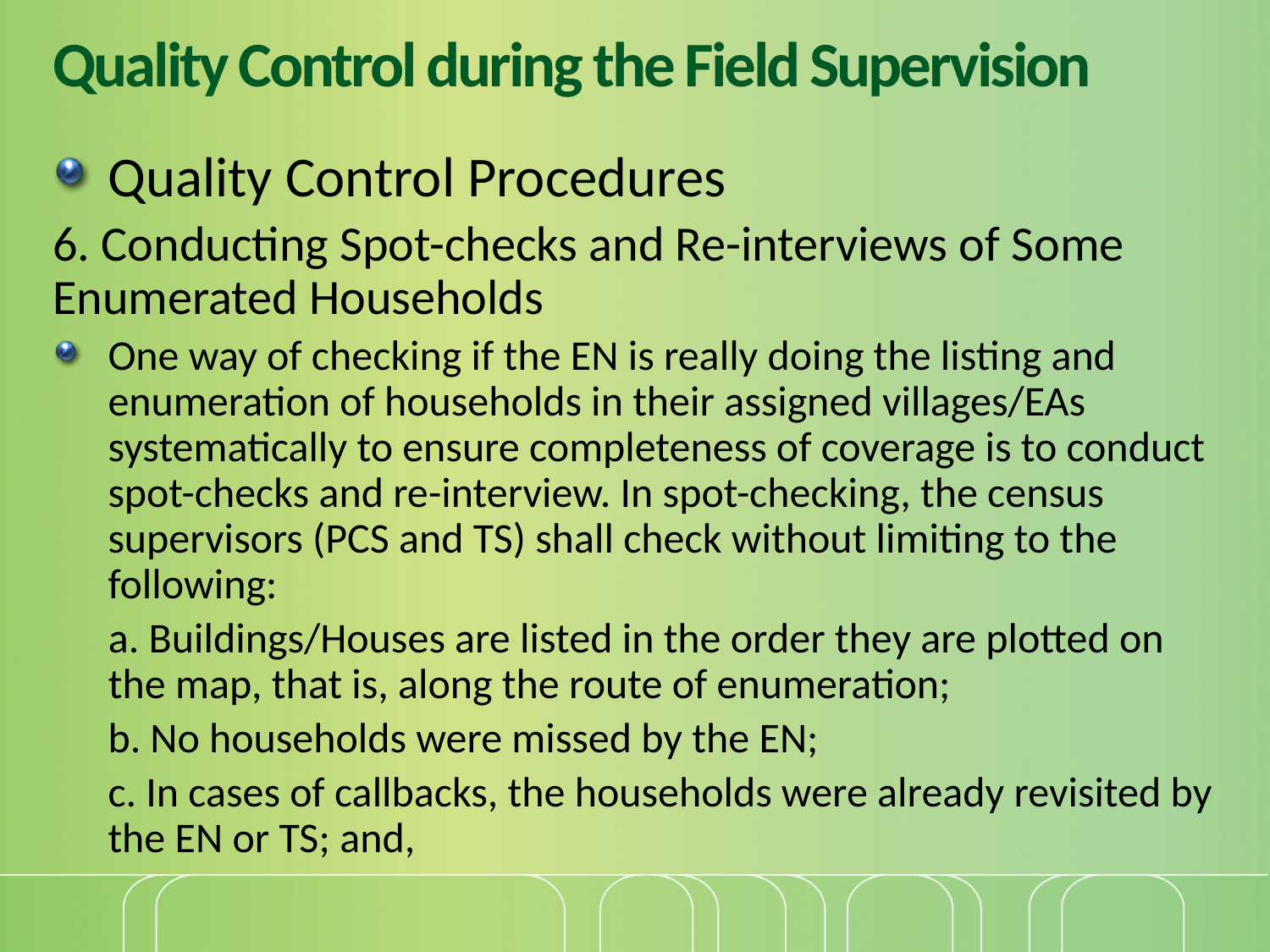

# Quality Control during the Field Supervision
Quality Control Procedures
6. Conducting Spot-checks and Re-interviews of Some Enumerated Households
One way of checking if the EN is really doing the listing and enumeration of households in their assigned villages/EAs systematically to ensure completeness of coverage is to conduct spot-checks and re-interview. In spot-checking, the census supervisors (PCS and TS) shall check without limiting to the following:
a. Buildings/Houses are listed in the order they are plotted on the map, that is, along the route of enumeration;
b. No households were missed by the EN;
c. In cases of callbacks, the households were already revisited by the EN or TS; and,